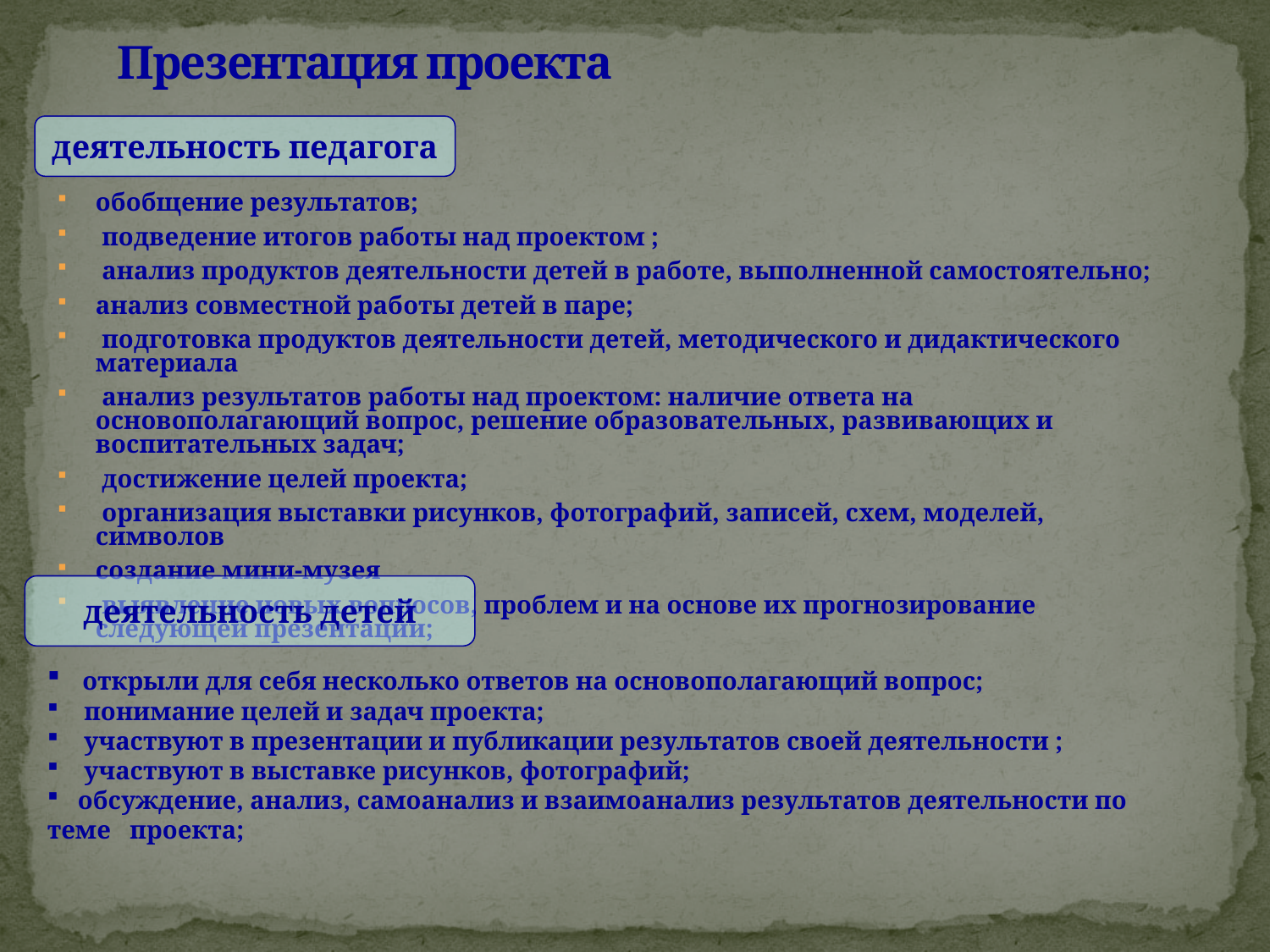

# Презентация проекта

деятельность педагога

обобщение результатов;
 подведение итогов работы над проектом ;
 анализ продуктов деятельности детей в работе, выполненной самостоятельно;
анализ совместной работы детей в паре;
 подготовка продуктов деятельности детей, методического и дидактического материала
 анализ результатов работы над проектом: наличие ответа на основополагающий вопрос, решение образовательных, развивающих и воспитательных задач;
 достижение целей проекта;
 организация выставки рисунков, фотографий, записей, схем, моделей, символов
создание мини-музея
 выявление новых вопросов, проблем и на основе их прогнозирование следующей презентации;

деятельность детей

   открыли для себя несколько ответов на основополагающий вопрос;
    понимание целей и задач проекта;
    участвуют в презентации и публикации результатов своей деятельности ;
    участвуют в выставке рисунков, фотографий;
   обсуждение, анализ, самоанализ и взаимоанализ результатов деятельности по теме   проекта;